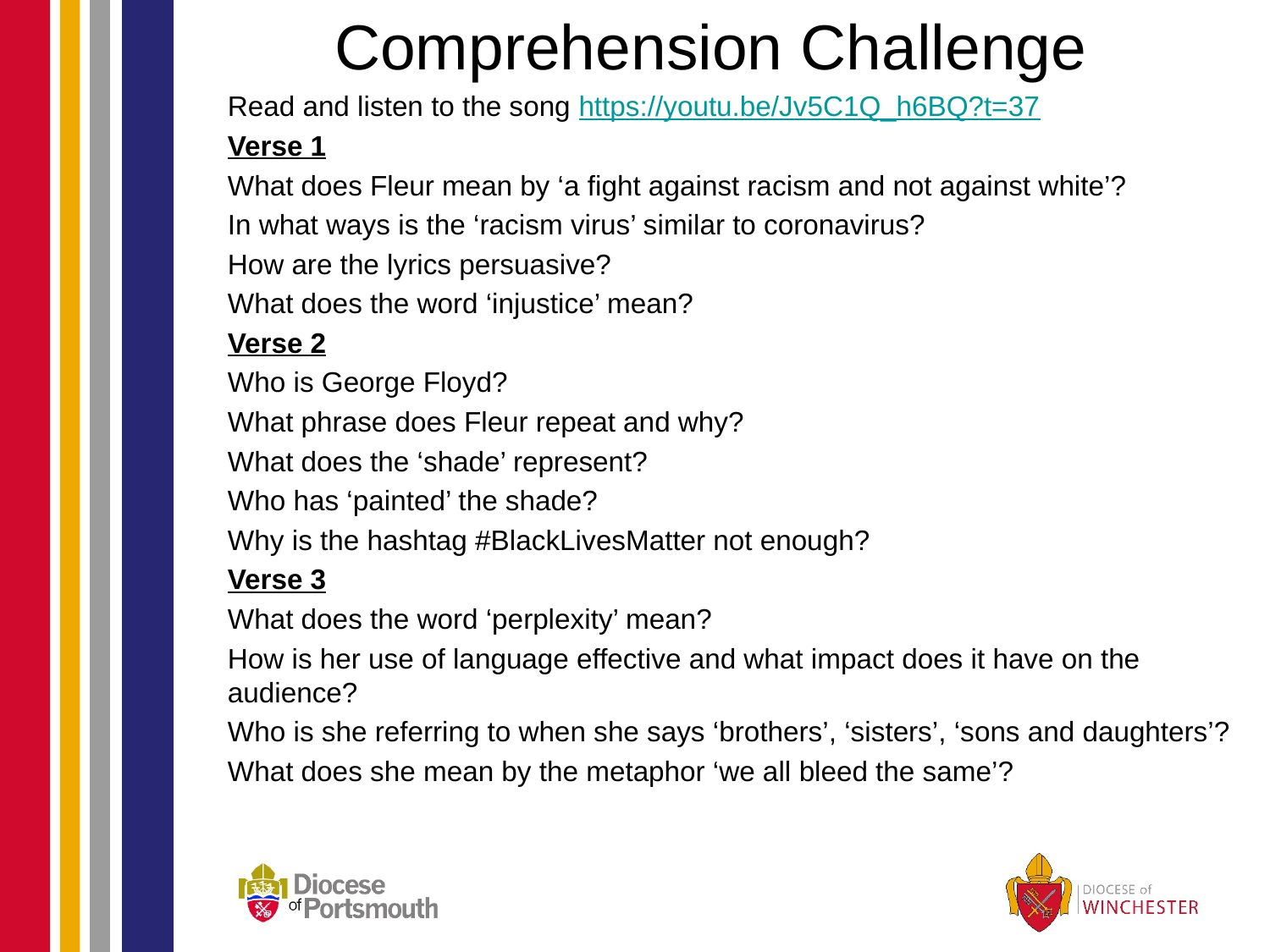

# Comprehension Challenge
Read and listen to the song https://youtu.be/Jv5C1Q_h6BQ?t=37
Verse 1
What does Fleur mean by ‘a fight against racism and not against white’?
In what ways is the ‘racism virus’ similar to coronavirus?
How are the lyrics persuasive?
What does the word ‘injustice’ mean?
Verse 2
Who is George Floyd?
What phrase does Fleur repeat and why?
What does the ‘shade’ represent?
Who has ‘painted’ the shade?
Why is the hashtag #BlackLivesMatter not enough?
Verse 3
What does the word ‘perplexity’ mean?
How is her use of language effective and what impact does it have on the audience?
Who is she referring to when she says ‘brothers’, ‘sisters’, ‘sons and daughters’?
What does she mean by the metaphor ‘we all bleed the same’?